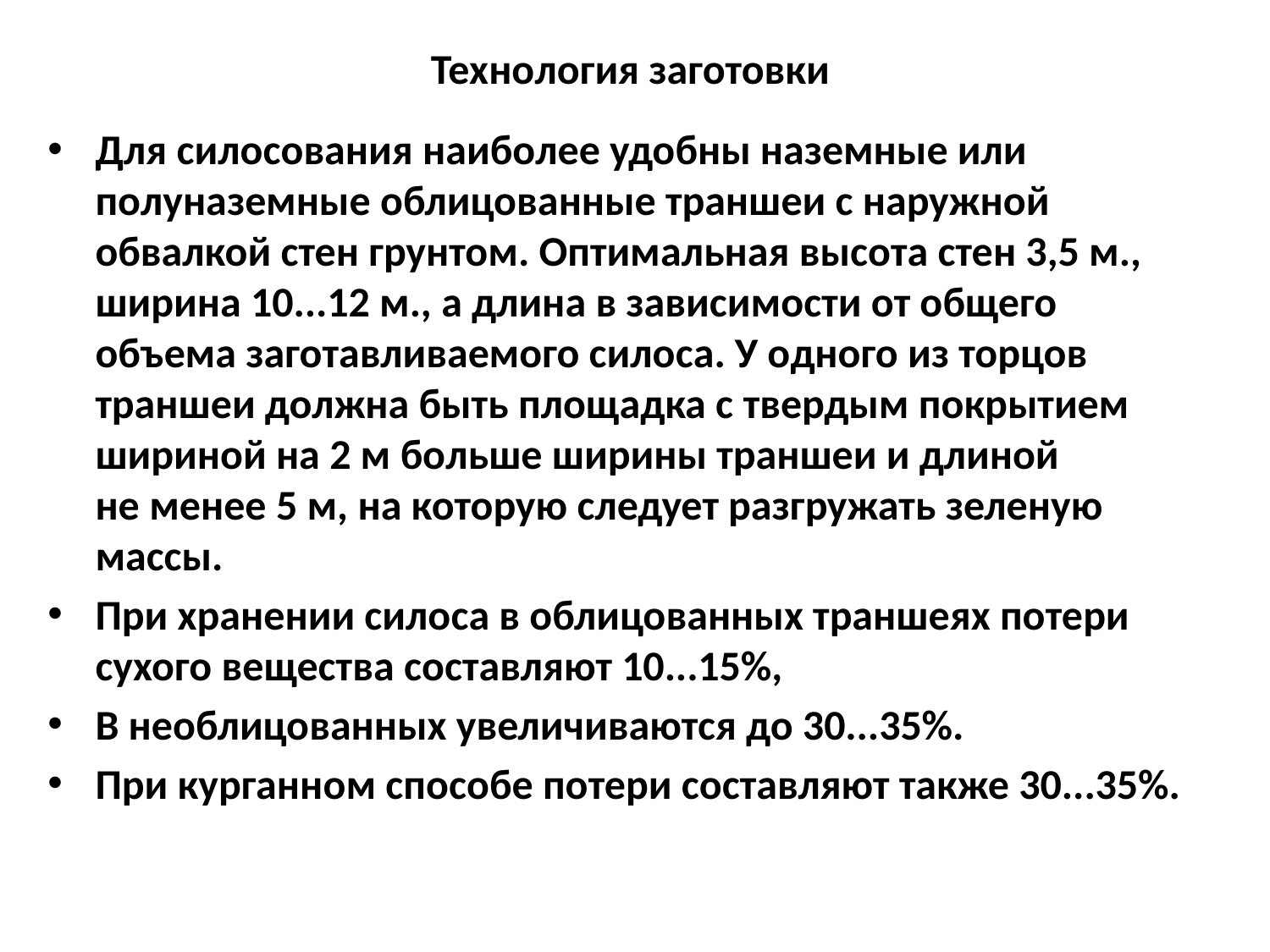

# Технология заготовки
Для силосования наиболее удобны наземные или полуназемные облицованные траншеи с наружной обвалкой стен грунтом. Оптимальная высота стен 3,5 м., ширина 10...12 м., а длина в зависимости от общего объема заготавливаемого силоса. У одного из торцов траншеи должна быть площадка с твердым покрытием шириной на 2 м больше ширины траншеи и длиной не менее 5 м, на которую следует разгружать зеленую массы.
При хранении силоса в облицованных траншеях потери сухого вещества составляют 10...15%,
В необлицованных увеличиваются до 30...35%.
При курганном способе потери составляют также 30...35%.